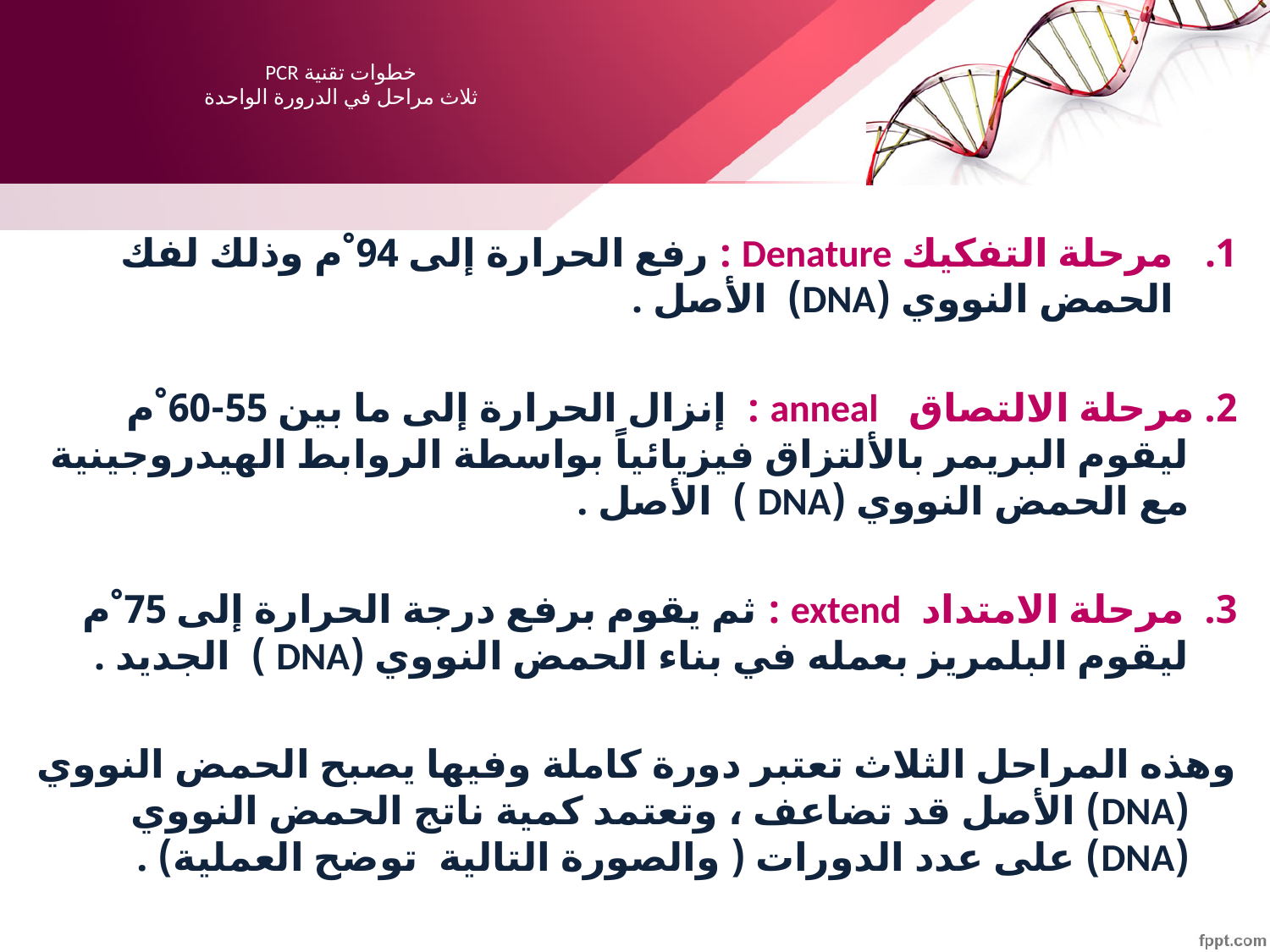

# خطوات تقنية PCR ثلاث مراحل في الدرورة الواحدة
مرحلة التفكيك Denature : رفع الحرارة إلى 94 ْم وذلك لفك الحمض النووي (DNA)  الأصل .

2. مرحلة الالتصاق   anneal :  إنزال الحرارة إلى ما بين 55-60 ْم ليقوم البريمر بالألتزاق فيزيائياً بواسطة الروابط الهيدروجينية مع الحمض النووي (DNA )  الأصل .

3.  مرحلة الامتداد  extend : ثم يقوم برفع درجة الحرارة إلى 75 ْم ليقوم البلمريز بعمله في بناء الحمض النووي (DNA )  الجديد .

وهذه المراحل الثلاث تعتبر دورة كاملة وفيها يصبح الحمض النووي (DNA) الأصل قد تضاعف ، وتعتمد كمية ناتج الحمض النووي (DNA) على عدد الدورات ( والصورة التالية  توضح العملية) .